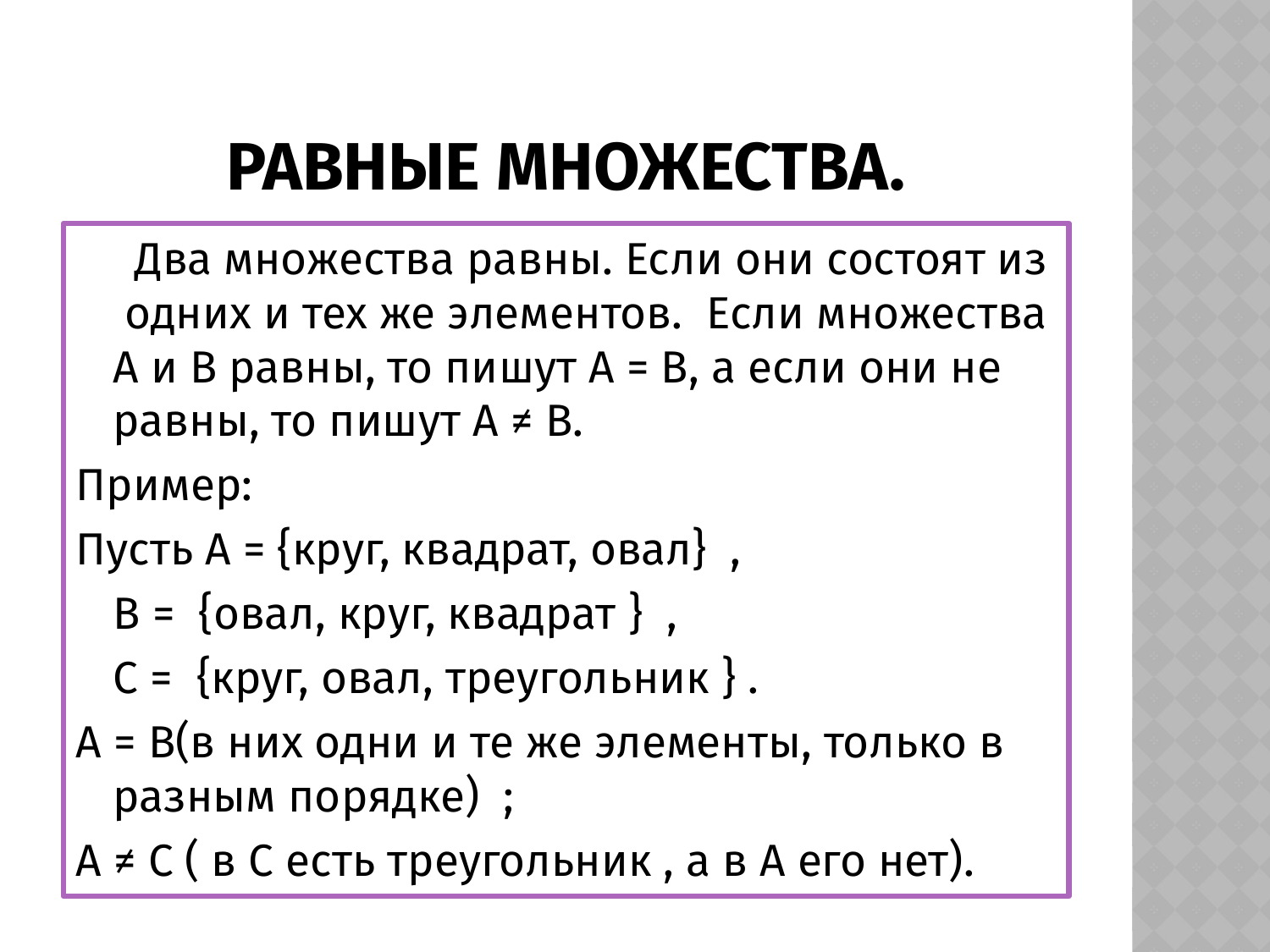

# Равные множества.
     Два множества равны. Если они состоят из  одних и тех же элементов.  Если множества А и В равны, то пишут А = В, а если они не равны, то пишут А ≠ В.
Пример:
Пусть А = {круг, квадрат, овал}  ,
		В =  {овал, круг, квадрат }  ,
		С =  {круг, овал, треугольник } .
А = В(в них одни и те же элементы, только в разным порядке)  ;
А ≠ С ( в С есть треугольник , а в А его нет).